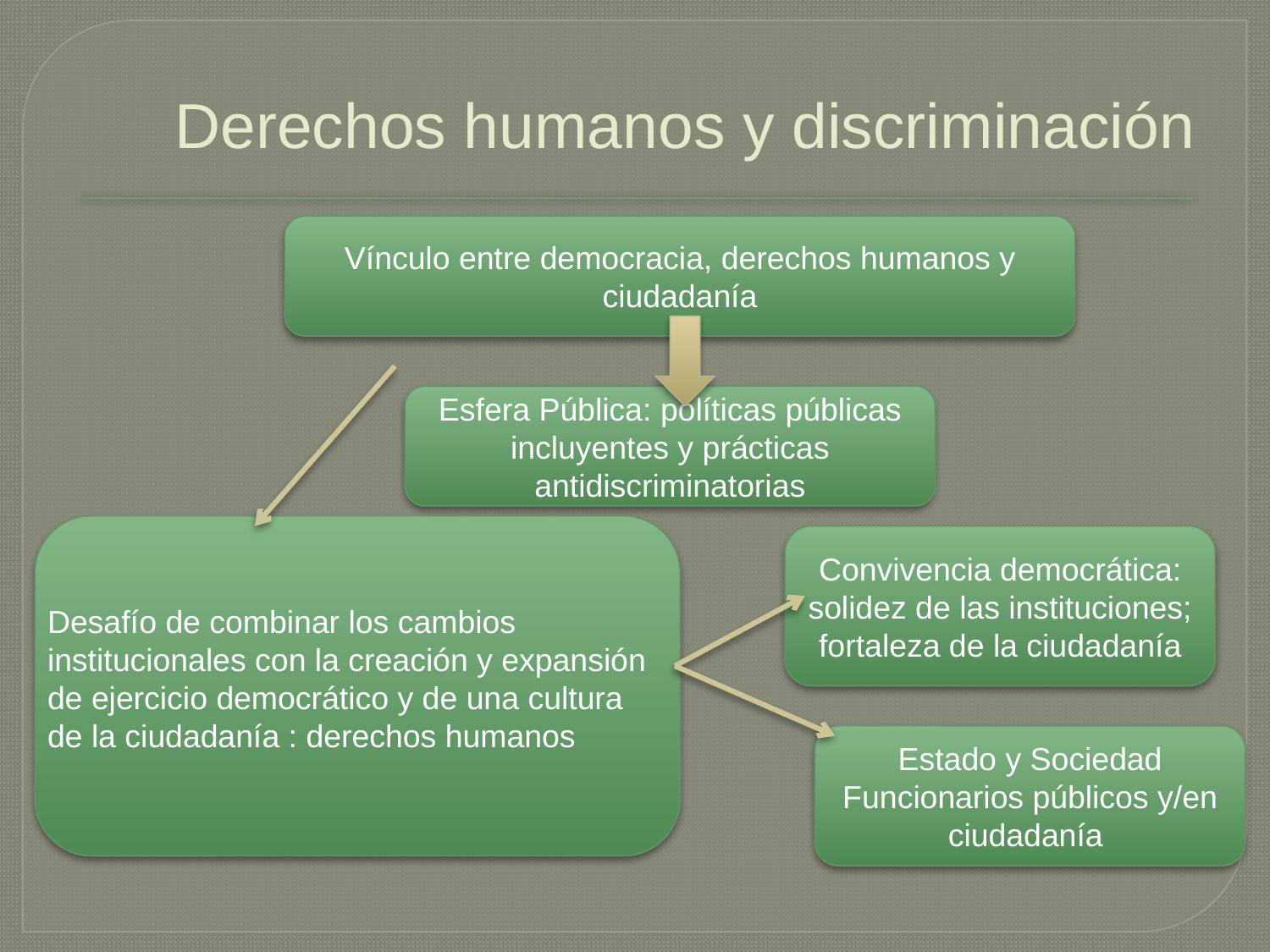

# Derechos humanos y discriminación

Vínculo entre democracia, derechos humanos y ciudadanía

Esfera Pública: políticas públicas incluyentes y prácticas antidiscriminatorias

Convivencia democrática: solidez de las instituciones; fortaleza de la ciudadanía
Desafío de combinar los cambios institucionales con la creación y expansión de ejercicio democrático y de una cultura de la ciudadanía : derechos humanos
Estado y Sociedad
Funcionarios públicos y/en ciudadanía